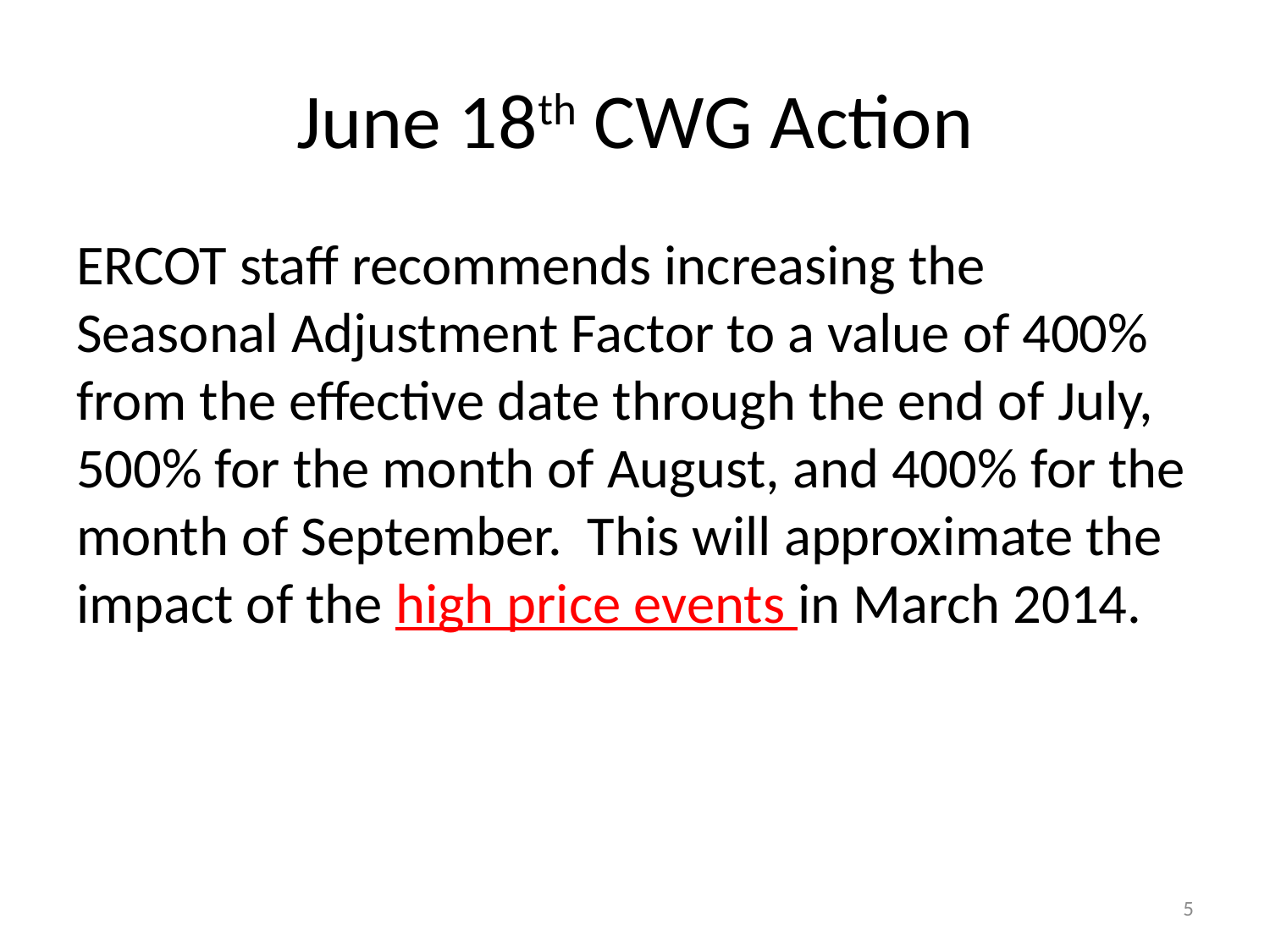

# June 18th CWG Action
ERCOT staff recommends increasing the Seasonal Adjustment Factor to a value of 400% from the effective date through the end of July, 500% for the month of August, and 400% for the month of September.  This will approximate the impact of the high price events in March 2014.
5